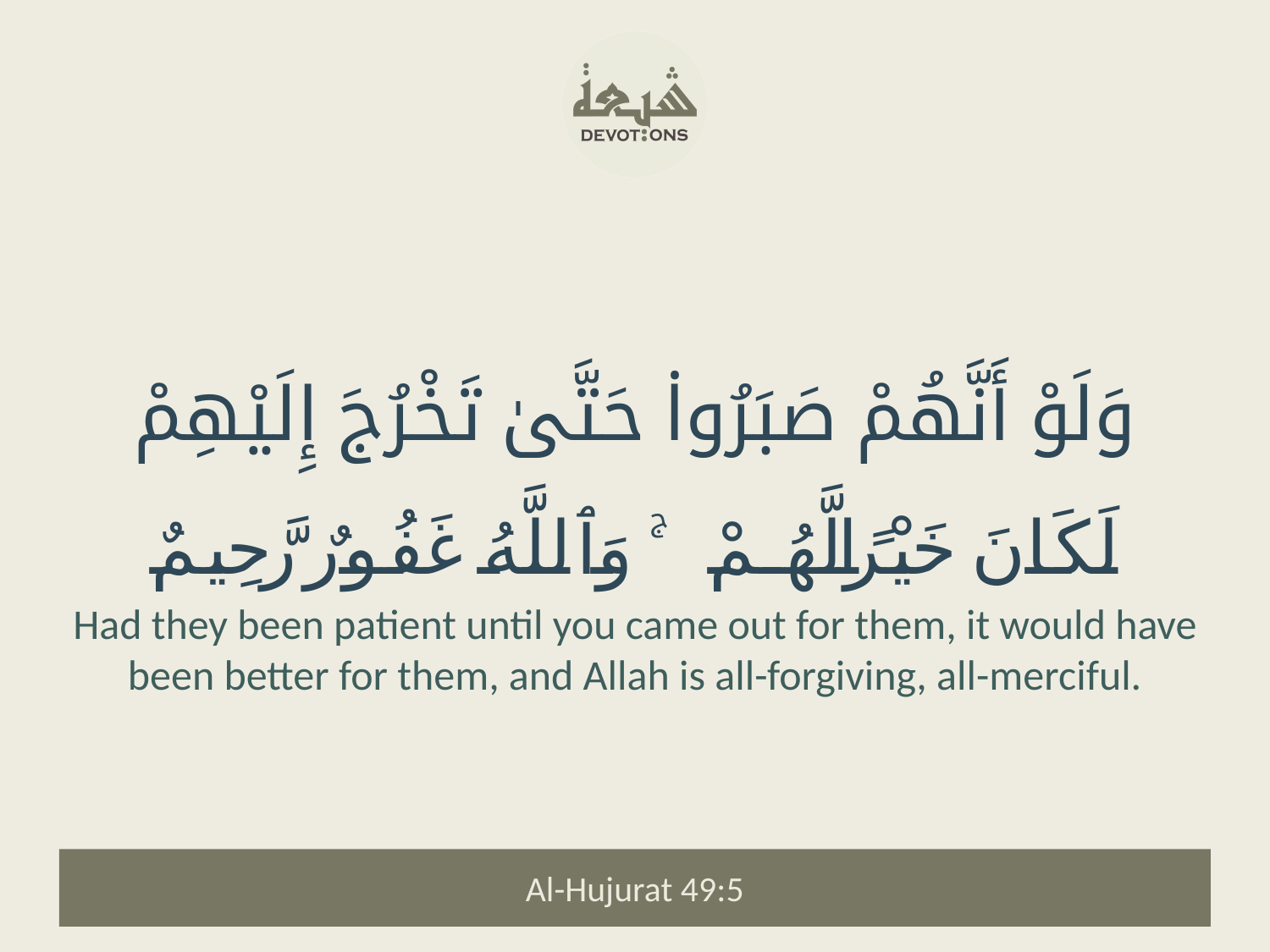

وَلَوْ أَنَّهُمْ صَبَرُوا۟ حَتَّىٰ تَخْرُجَ إِلَيْهِمْ لَكَانَ خَيْرًا لَّهُمْ ۚ وَٱللَّهُ غَفُورٌ رَّحِيمٌ
Had they been patient until you came out for them, it would have been better for them, and Allah is all-forgiving, all-merciful.
Al-Hujurat 49:5